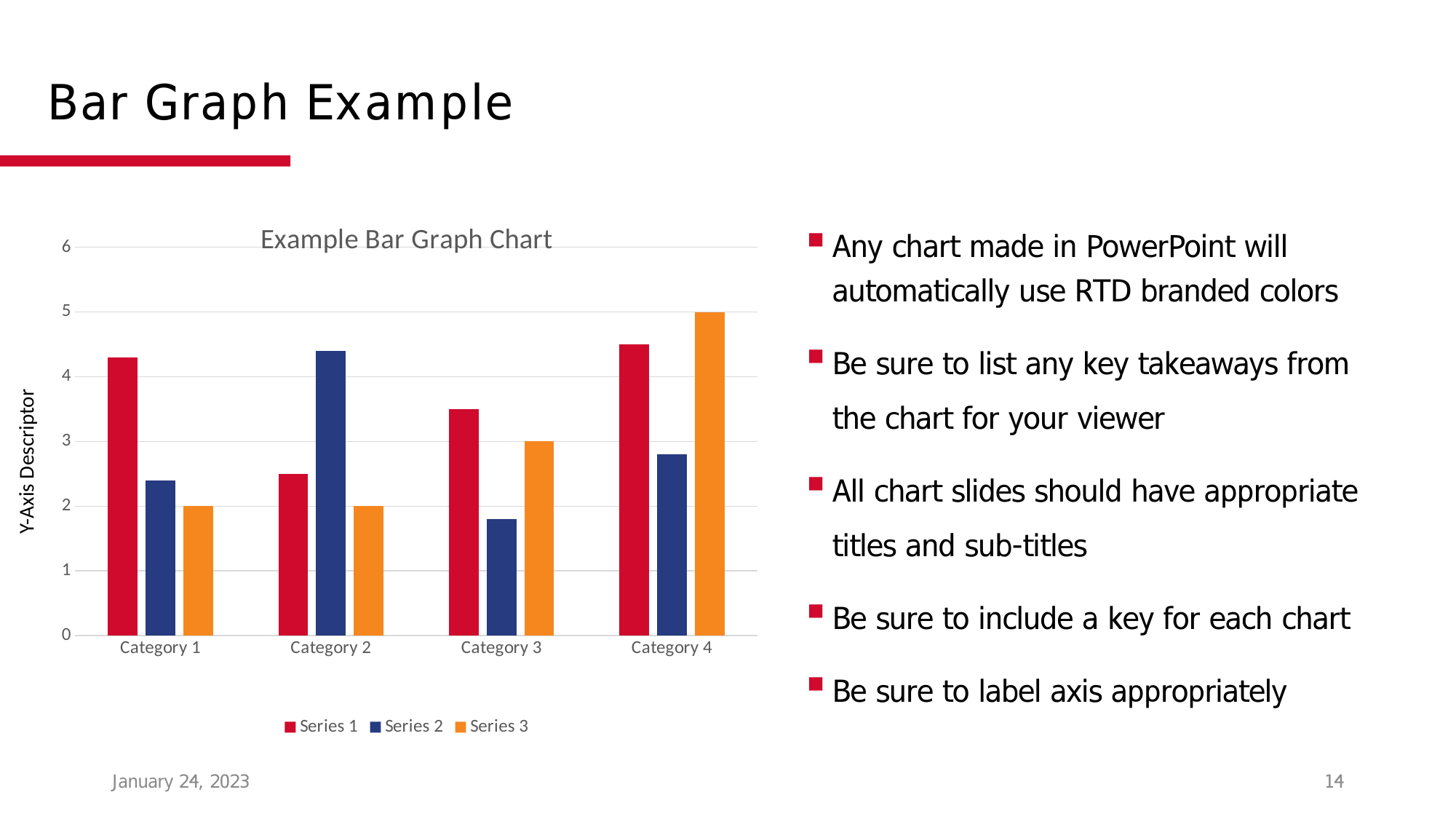

# Bar Graph Example

### Chart: Example Bar Graph Chart

| Category | Series 1 | Series 2 | Series 3 |
|---|---|---|---|
| Category 1 | 4.3 | 2.4 | 2.0 |
| Category 2 | 2.5 | 4.4 | 2.0 |
| Category 3 | 3.5 | 1.8 | 3.0 |
| Category 4 | 4.5 | 2.8 | 5.0 |
Any chart made in PowerPoint will automatically use RTD branded colors
Be sure to list any key takeaways from the chart for your viewer
All chart slides should have appropriate titles and sub-titles
Be sure to include a key for each chart
Be sure to label axis appropriately

Y-Axis Descriptor
January 24, 2023
14